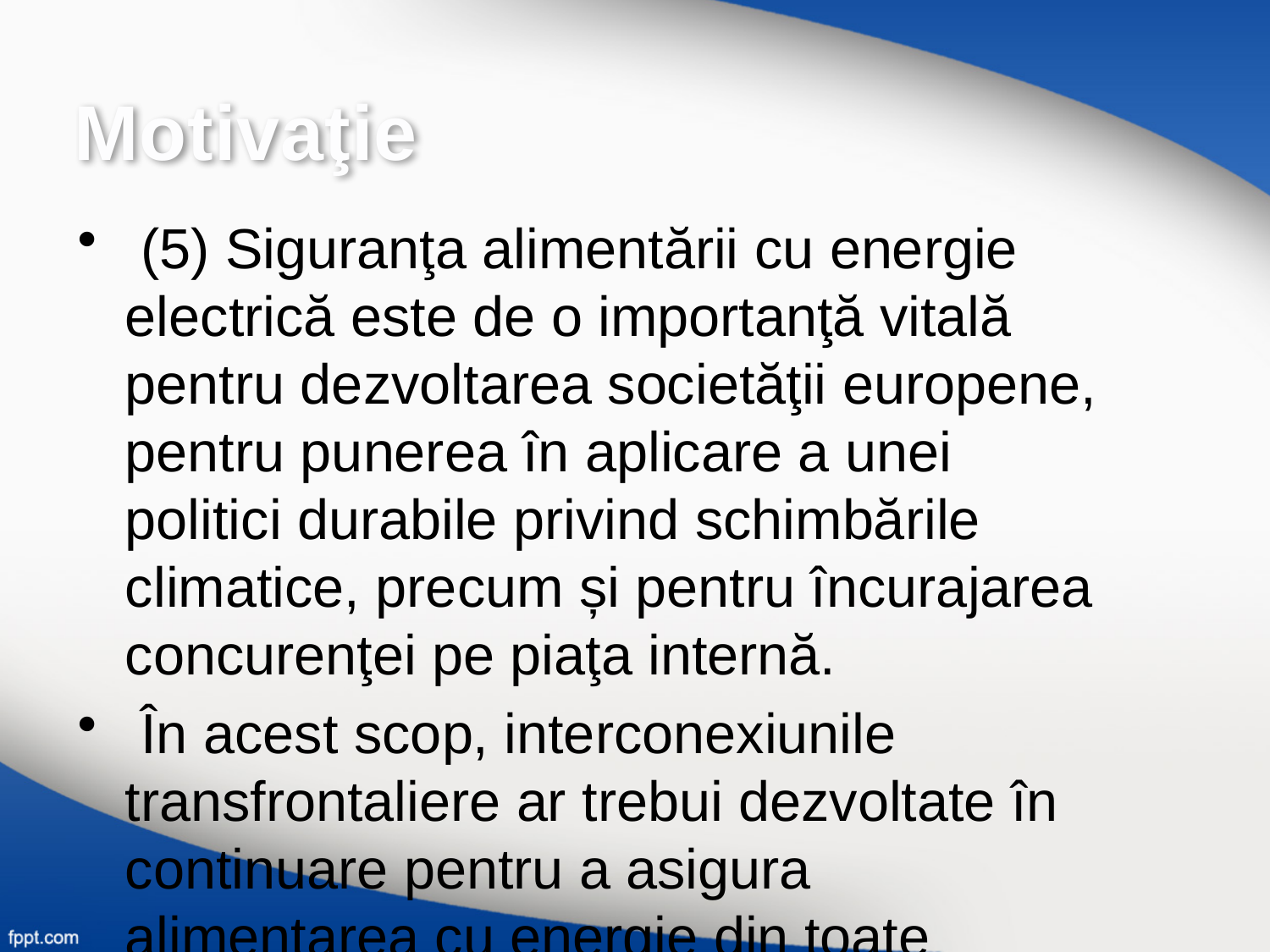

Motivaţie
 (5) Siguranţa alimentării cu energie electrică este de o importanţă vitală pentru dezvoltarea societăţii europene, pentru punerea în aplicare a unei politici durabile privind schimbările climatice, precum și pentru încurajarea concurenţei pe piaţa internă.
 În acest scop, interconexiunile transfrontaliere ar trebui dezvoltate în continuare pentru a asigura alimentarea cu energie din toate sursele, la cele mai competitive preţuri.